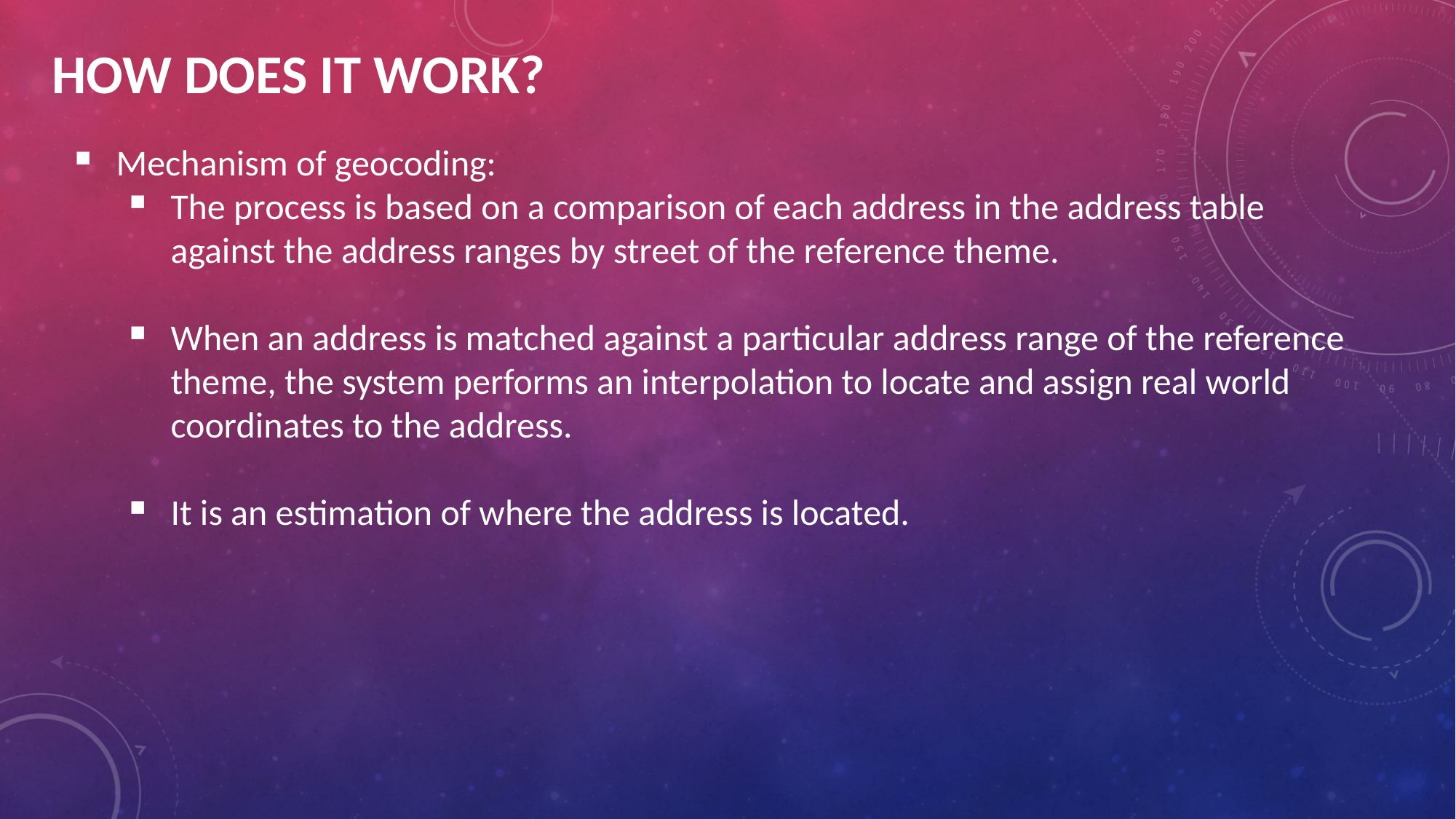

How does it work?
Mechanism of geocoding:
The process is based on a comparison of each address in the address table against the address ranges by street of the reference theme.

When an address is matched against a particular address range of the reference theme, the system performs an interpolation to locate and assign real world coordinates to the address.

It is an estimation of where the address is located.